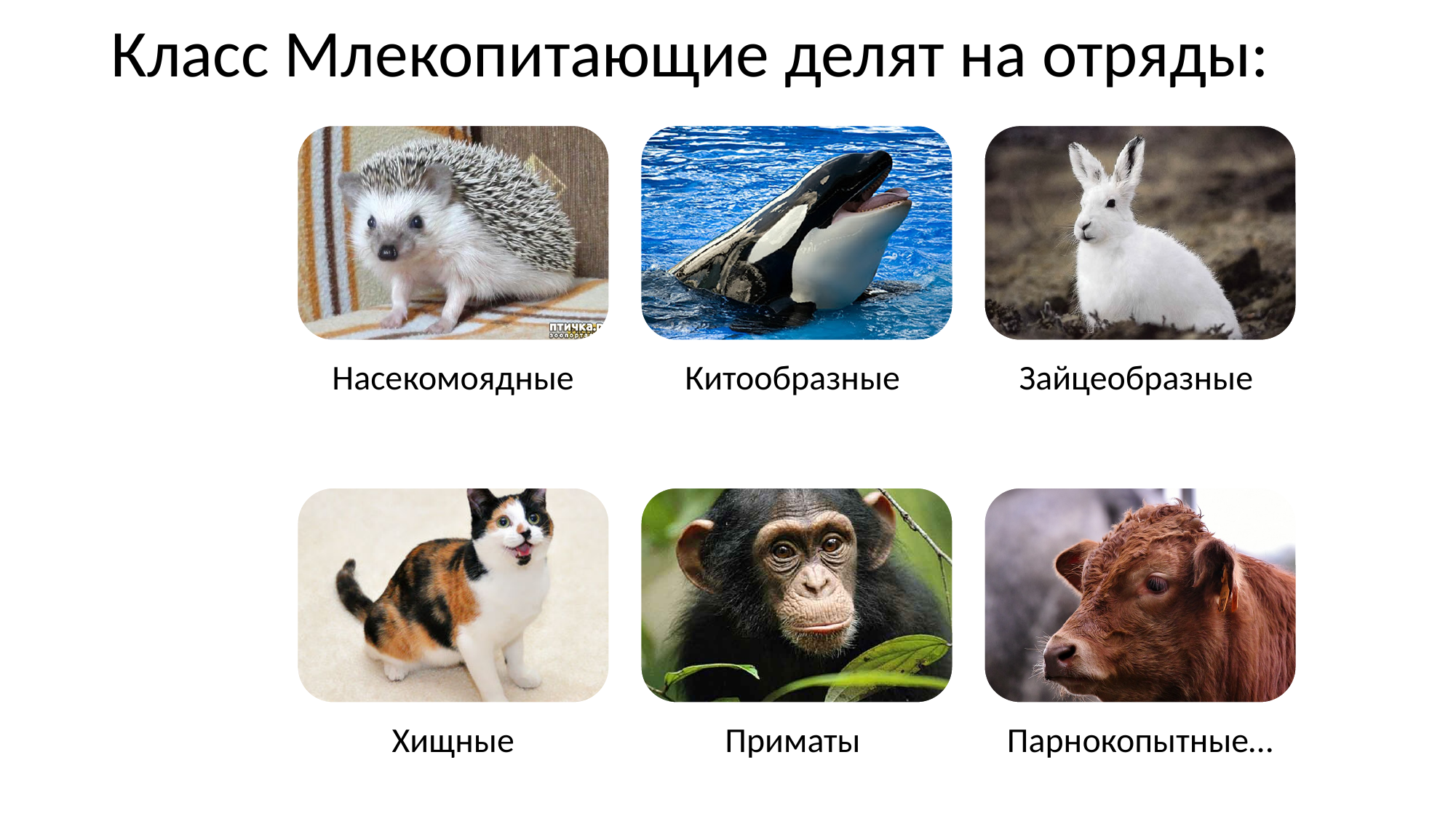

# Класс Млекопитающие делят на отряды:
Насекомоядные
Китообразные
Зайцеобразные
Хищные
Приматы
Парнокопытные…